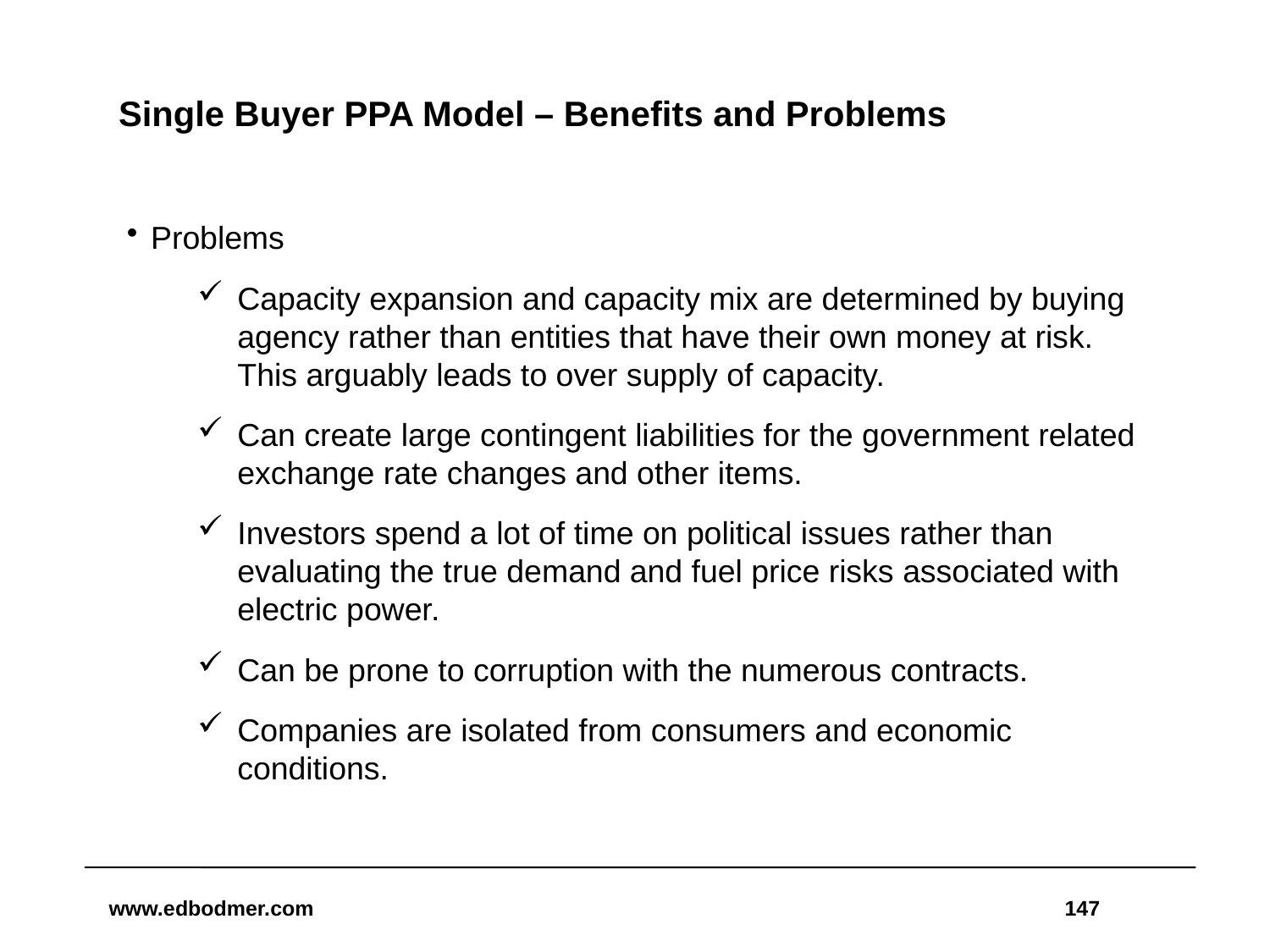

# Single Buyer PPA Model – Benefits and Problems
Problems
Capacity expansion and capacity mix are determined by buying agency rather than entities that have their own money at risk.  This arguably leads to over supply of capacity.
Can create large contingent liabilities for the government related exchange rate changes and other items.
Investors spend a lot of time on political issues rather than evaluating the true demand and fuel price risks associated with electric power.
Can be prone to corruption with the numerous contracts.
Companies are isolated from consumers and economic conditions.